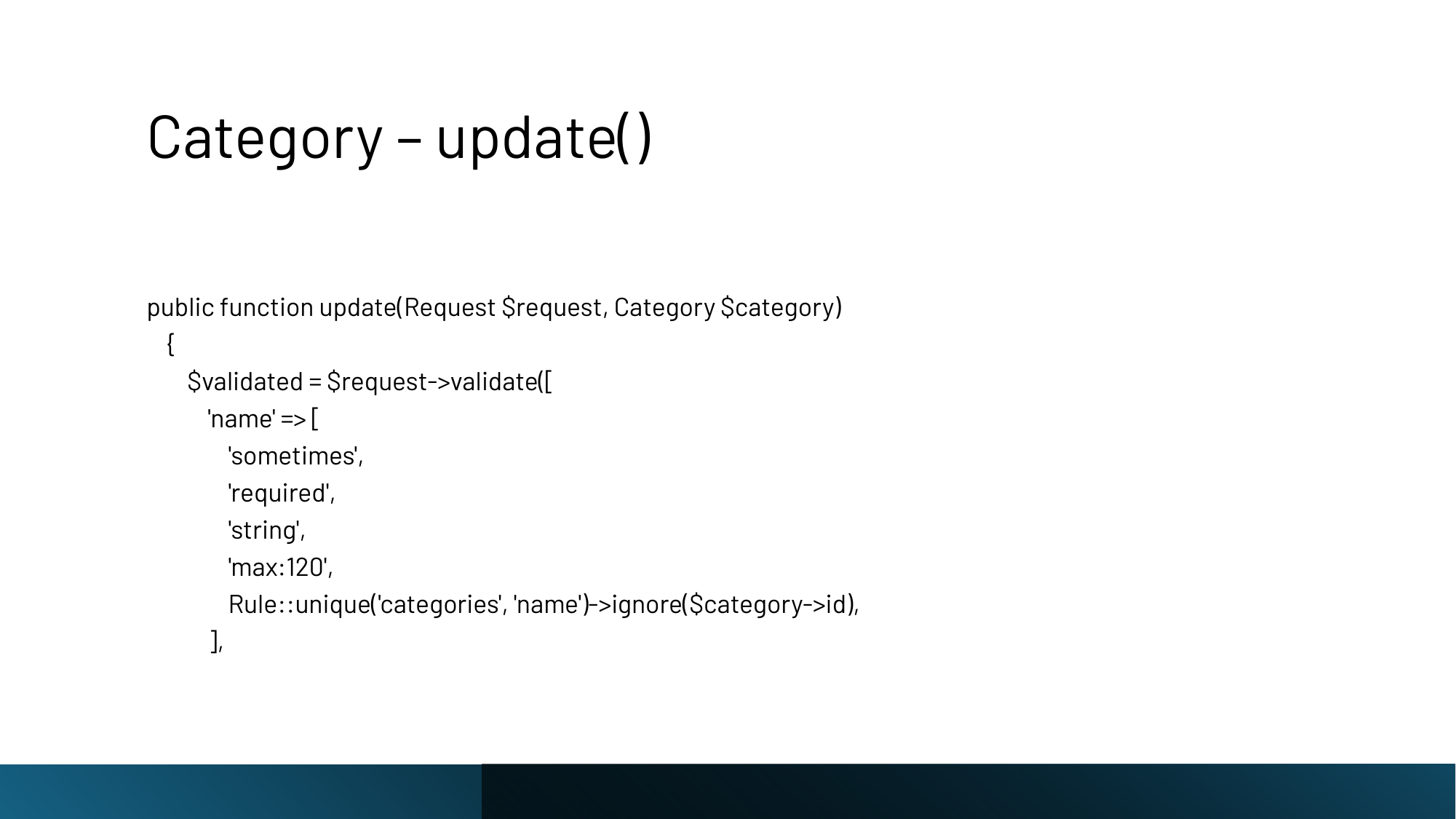

# Category – update()
public function update(Request $request, Category $category)
    {
        $validated = $request->validate([
            'name' => [
                'sometimes',
                'required',
                'string',
                'max:120',
                Rule::unique('categories', 'name')->ignore($category->id),
            ],